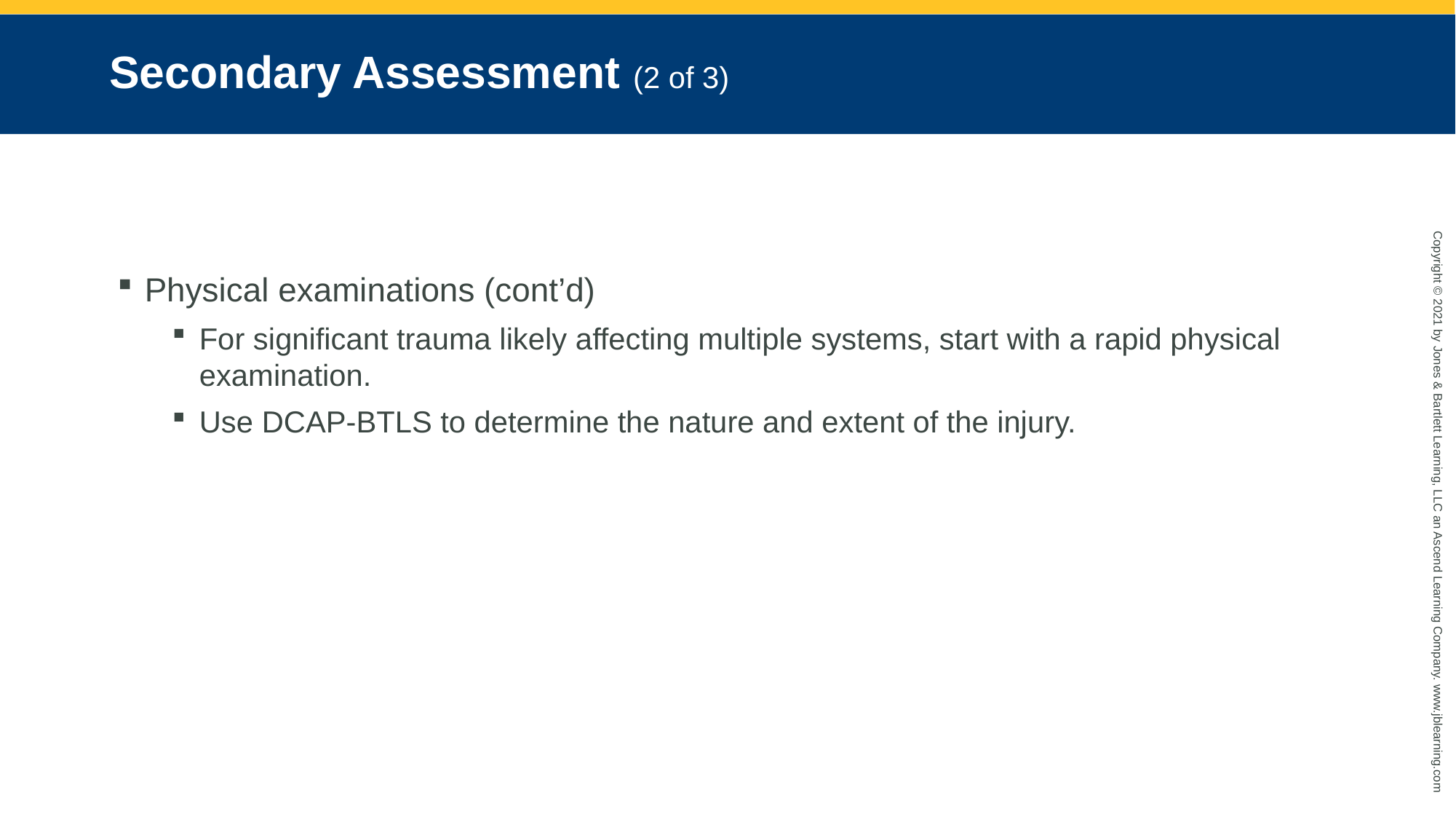

# Secondary Assessment (2 of 3)
Physical examinations (cont’d)
For significant trauma likely affecting multiple systems, start with a rapid physical examination.
Use DCAP-BTLS to determine the nature and extent of the injury.